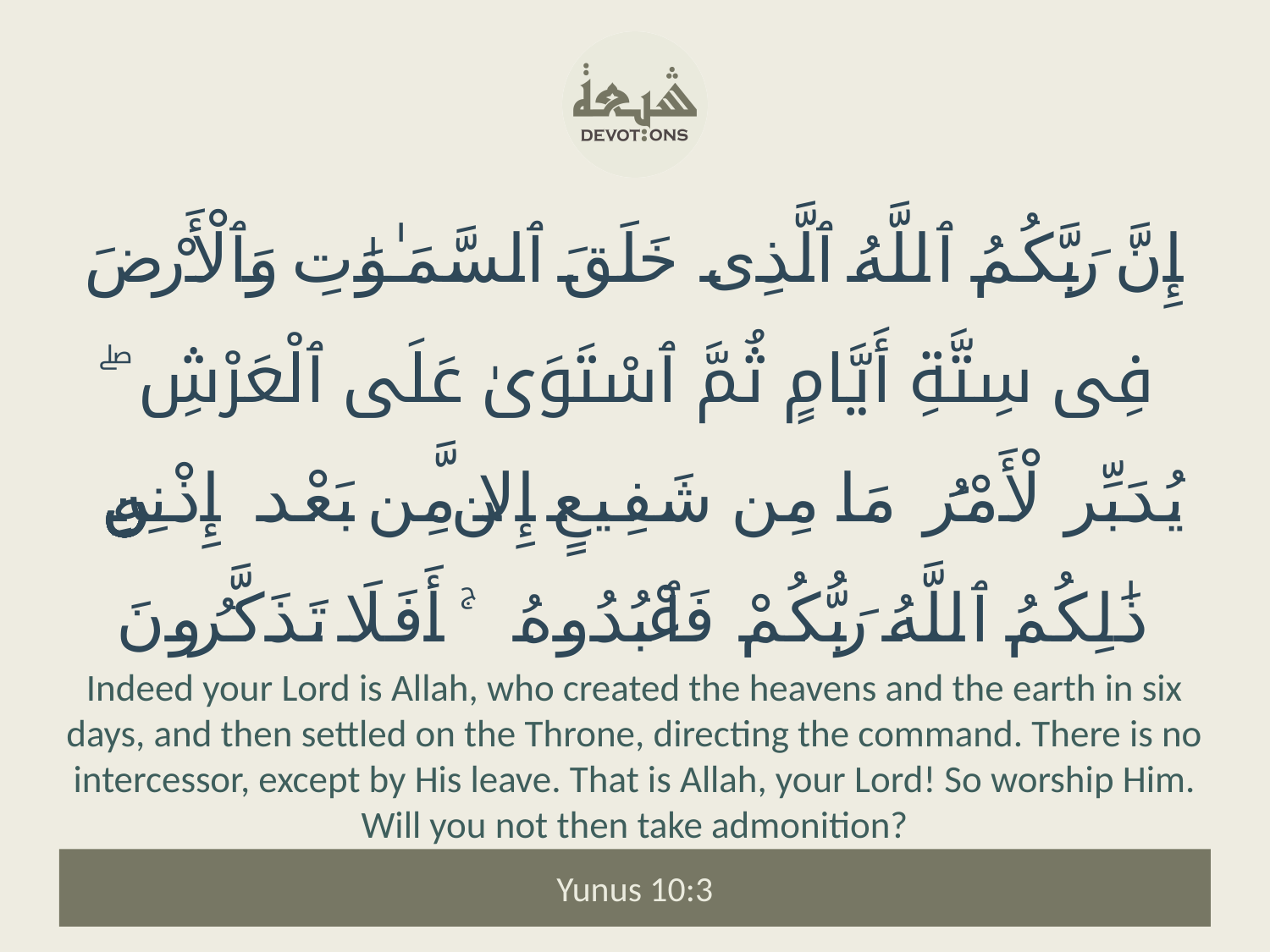

إِنَّ رَبَّكُمُ ٱللَّهُ ٱلَّذِى خَلَقَ ٱلسَّمَـٰوَٰتِ وَٱلْأَرْضَ فِى سِتَّةِ أَيَّامٍ ثُمَّ ٱسْتَوَىٰ عَلَى ٱلْعَرْشِ ۖ يُدَبِّرُ ٱلْأَمْرَ ۖ مَا مِن شَفِيعٍ إِلَّا مِنۢ بَعْدِ إِذْنِهِۦ ۚ ذَٰلِكُمُ ٱللَّهُ رَبُّكُمْ فَٱعْبُدُوهُ ۚ أَفَلَا تَذَكَّرُونَ
Indeed your Lord is Allah, who created the heavens and the earth in six days, and then settled on the Throne, directing the command. There is no intercessor, except by His leave. That is Allah, your Lord! So worship Him. Will you not then take admonition?
Yunus 10:3